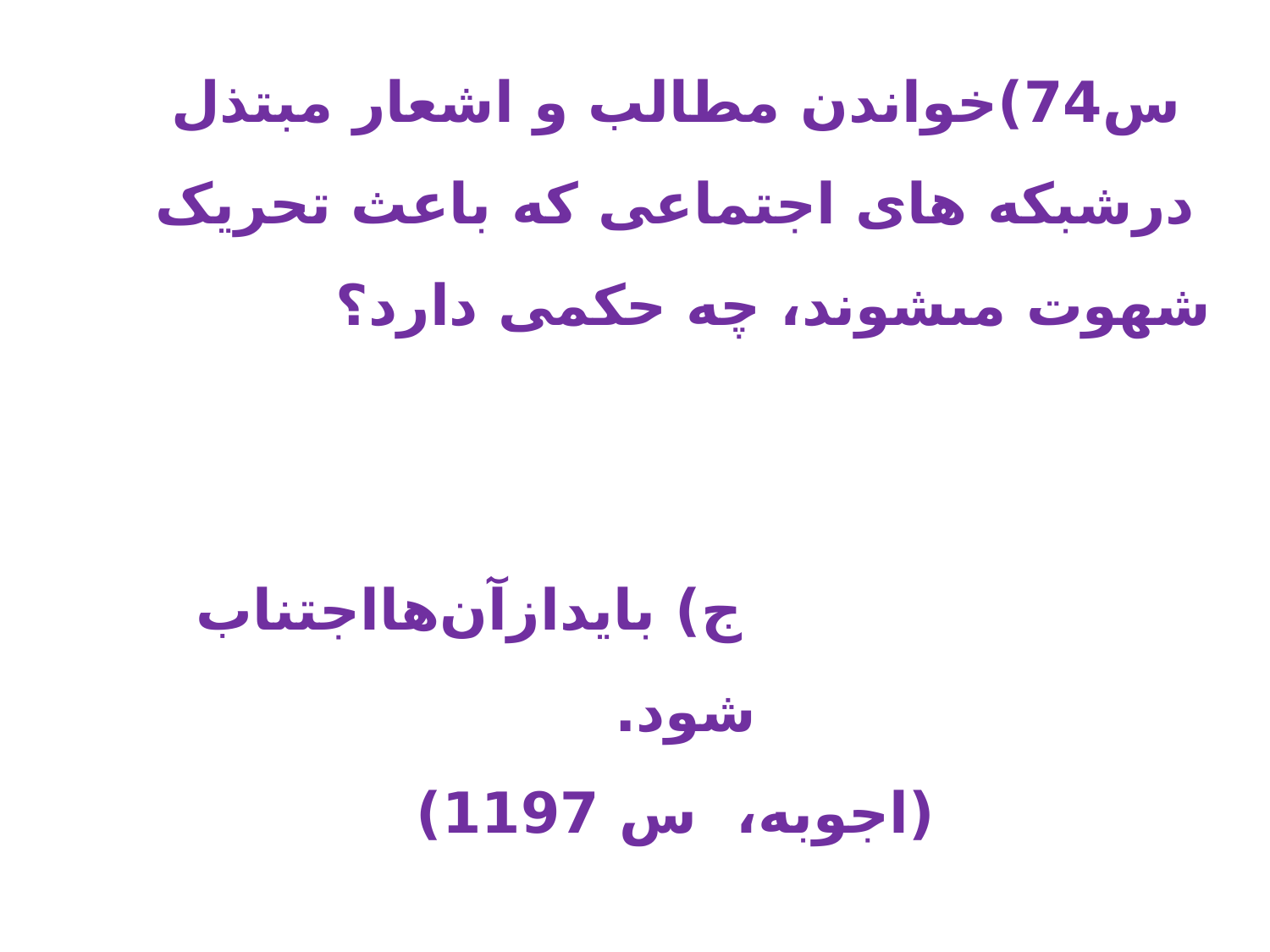

س74)خواندن مطالب و اشعار مبتذل درشبکه های اجتماعی که باعث تحريک شهوت مى‏شوند، چه حکمى دارد؟                                                                                                                                              ج) بايدازآن‌هااجتناب شود.
(اجوبه،  س 1197)